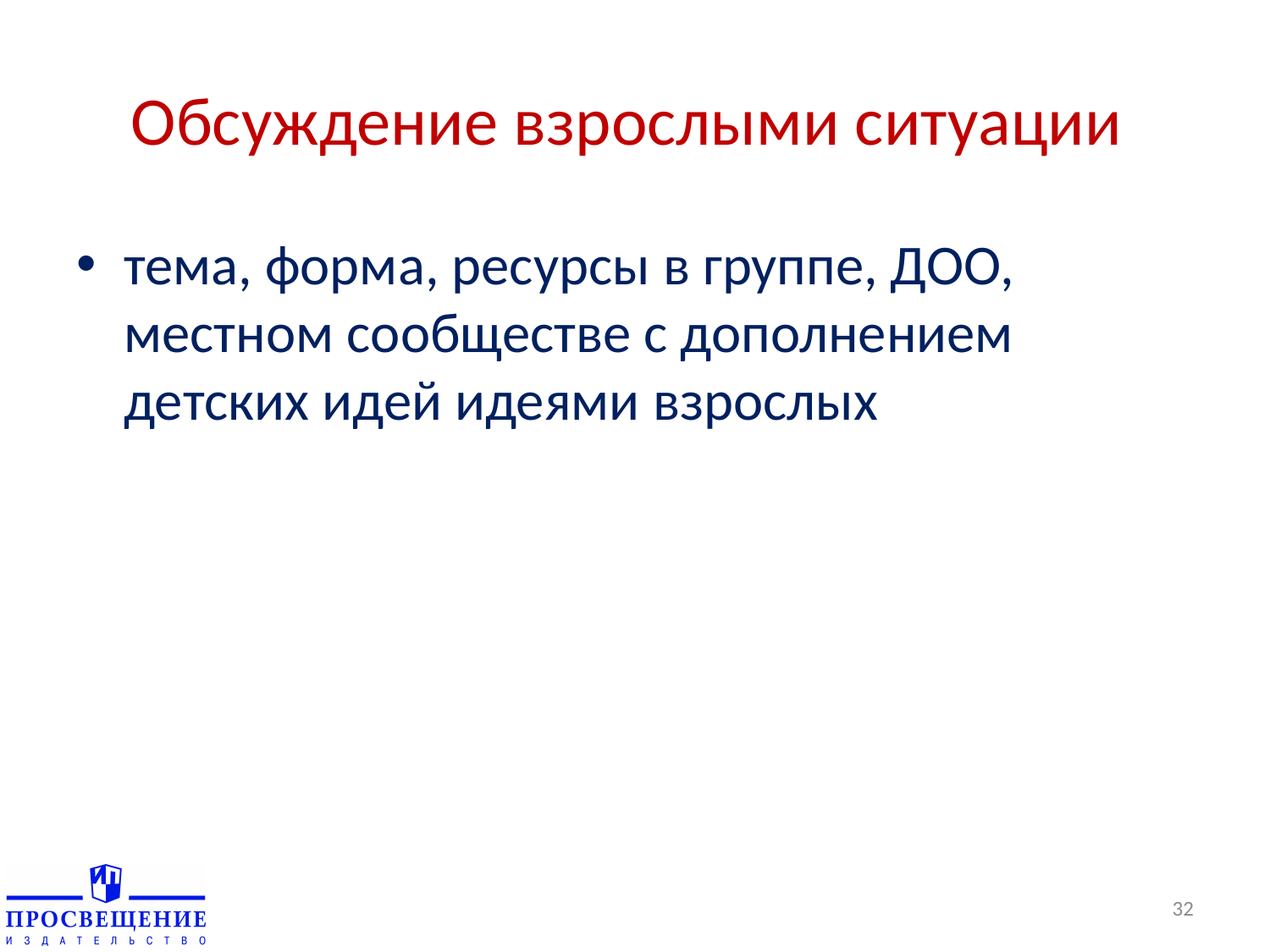

# Обсуждение взрослыми ситуации
тема, форма, ресурсы в группе, ДОО, местном сообществе с дополнением детских идей идеями взрослых
32